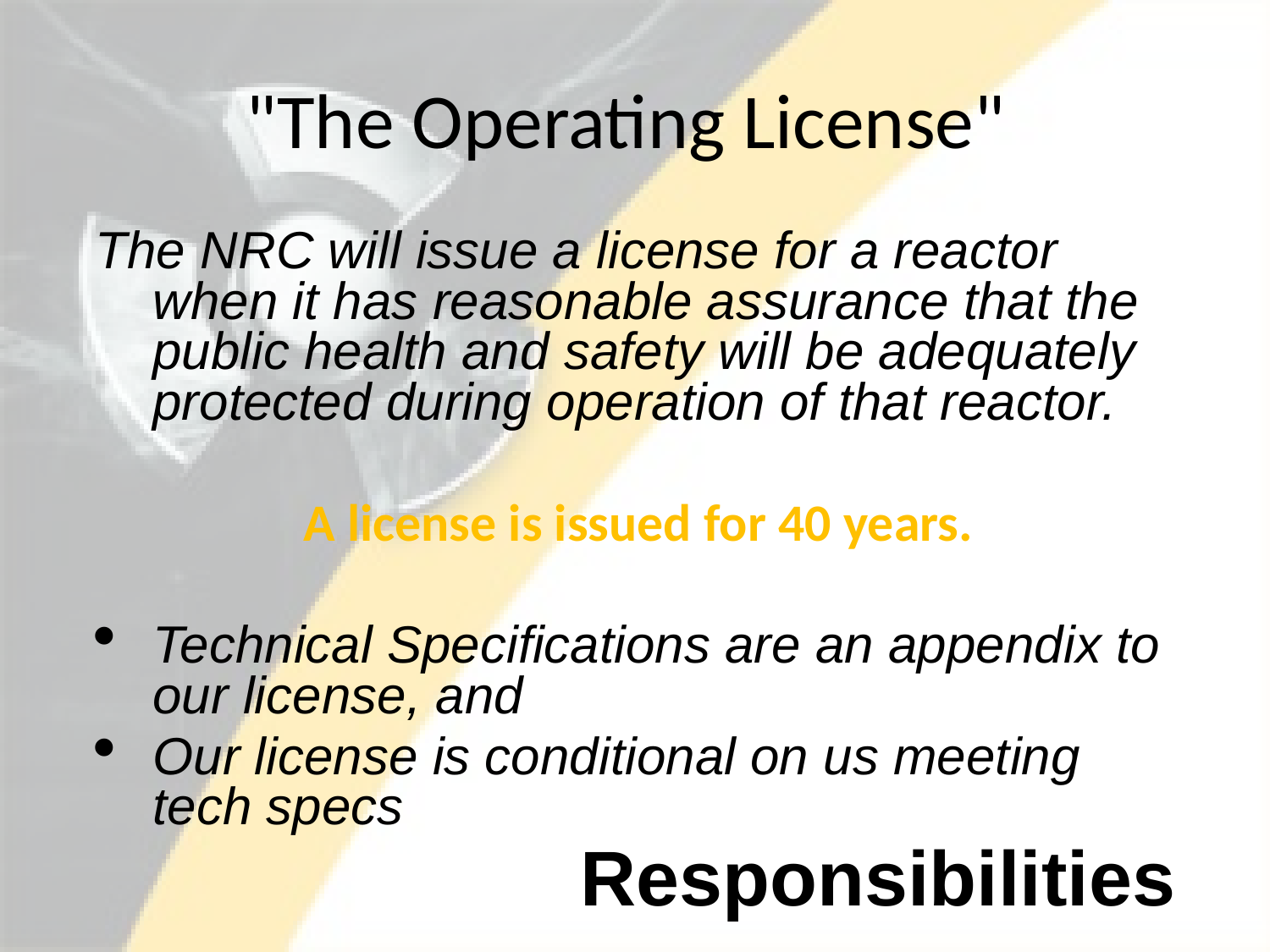

# "The Operating License"
The NRC will issue a license for a reactor when it has reasonable assurance that the public health and safety will be adequately protected during operation of that reactor.

A license is issued for 40 years.

Technical Specifications are an appendix to our license, and
Our license is conditional on us meeting tech specs
Responsibilities